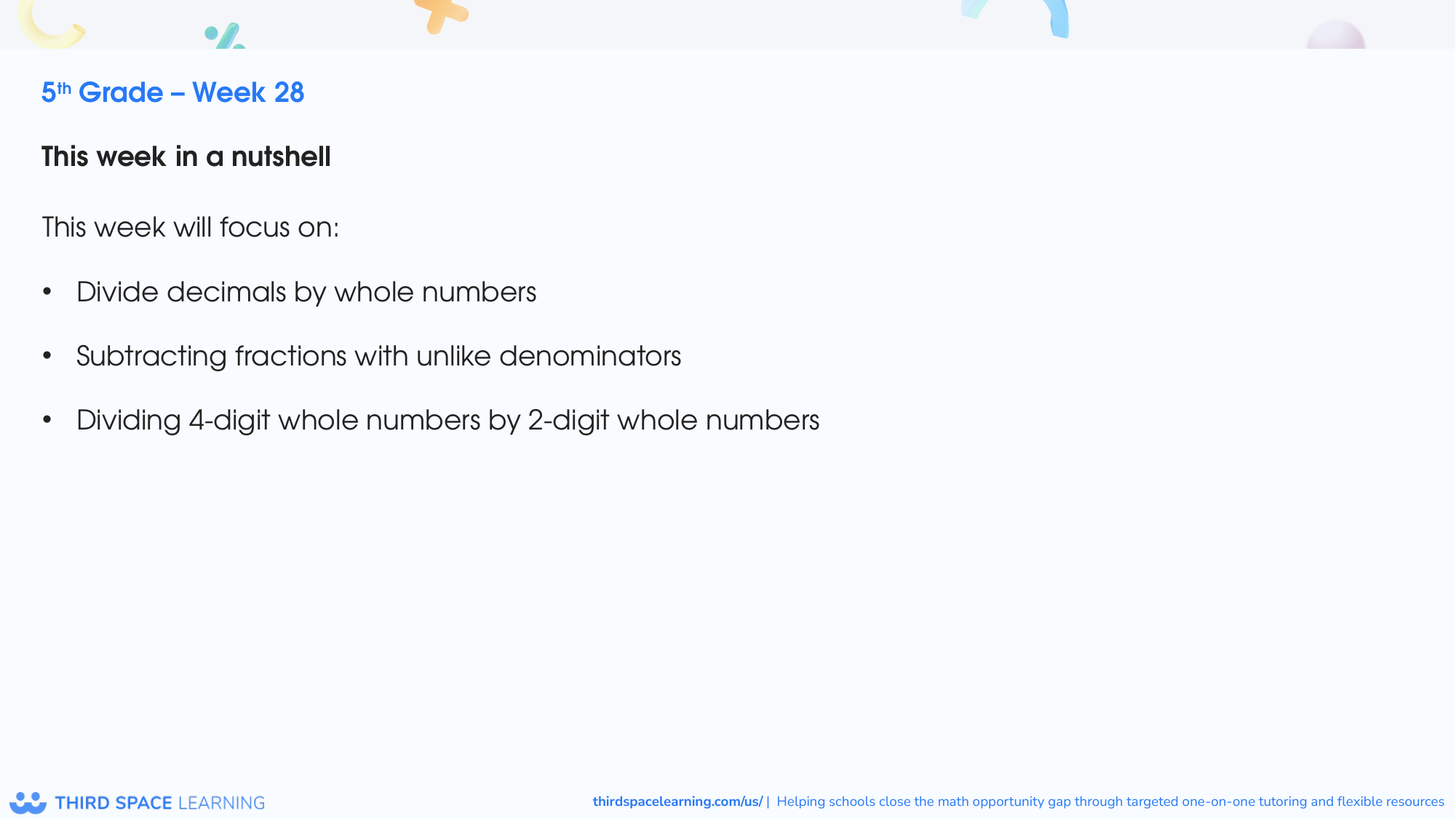

5th Grade – Week 28
This week in a nutshell
This week will focus on:
Divide decimals by whole numbers
Subtracting fractions with unlike denominators
Dividing 4-digit whole numbers by 2-digit whole numbers